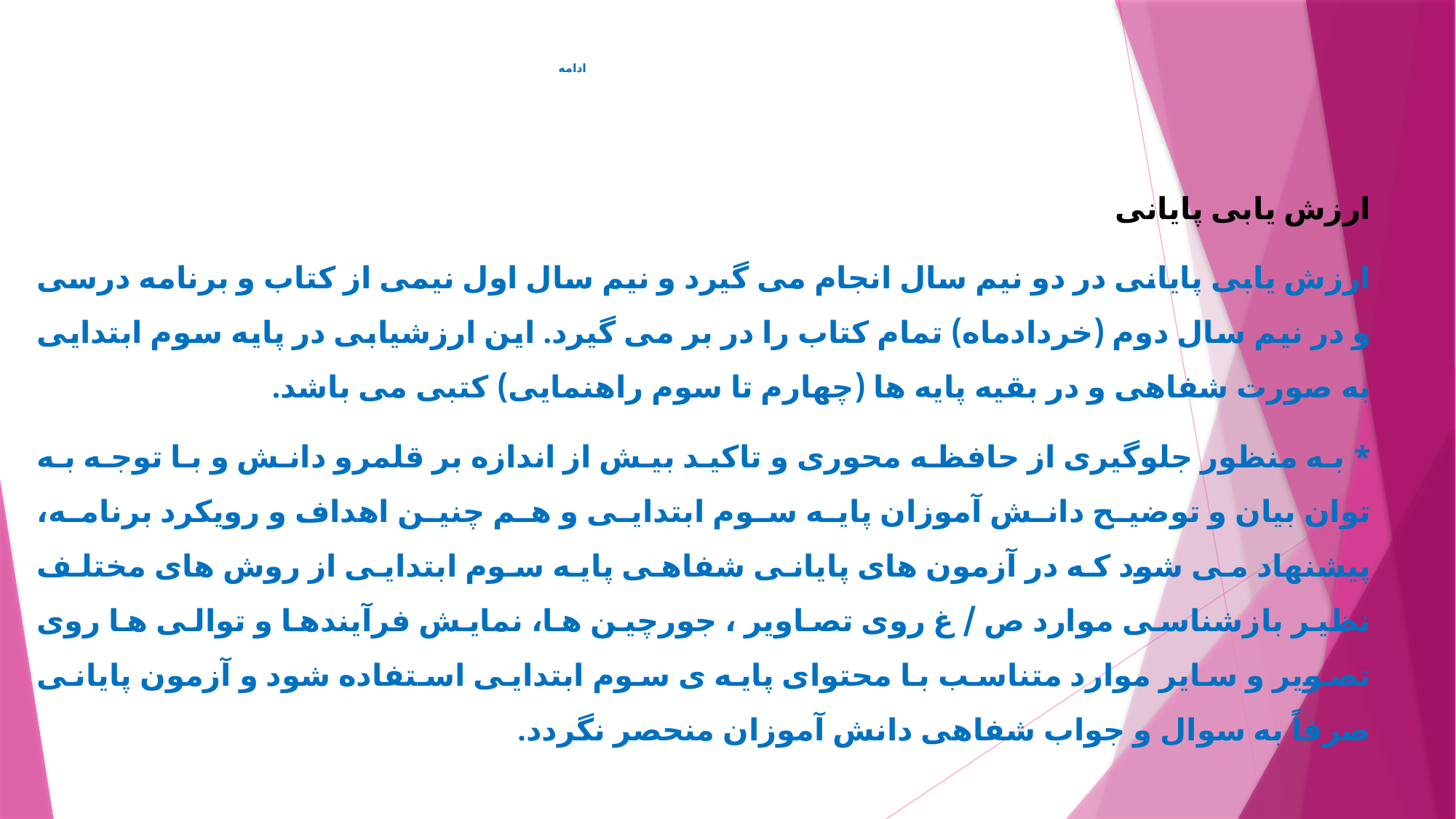

# ادامه
ارزش یابی پایانی
ارزش یابی پایانی در دو نیم سال انجام می گیرد و نیم سال اول نیمی از کتاب و برنامه درسی و در نیم سال دوم (خردادماه) تمام کتاب را در بر می گیرد. این ارزشیابی در پایه سوم ابتدایی به صورت شفاهی و در بقیه پایه ها (چهارم تا سوم راهنمایی) کتبی می باشد.
* به منظور جلوگیری از حافظه محوری و تاکید بیش از اندازه بر قلمرو دانش و با توجه به توان بیان و توضیح دانش آموزان پایه سوم ابتدایی و هم چنین اهداف و رویکرد برنامه، پیشنهاد می شود که در آزمون های پایانی شفاهی پایه سوم ابتدایی از روش های مختلف نظیر بازشناسی موارد ص / غ روی تصاویر ، جورچین ها، نمایش فرآیندها و توالی ها روی تصویر و سایر موارد متناسب با محتوای پایه ی سوم ابتدایی استفاده شود و آزمون پایانی صرفاً به سوال و جواب شفاهی دانش آموزان منحصر نگردد.